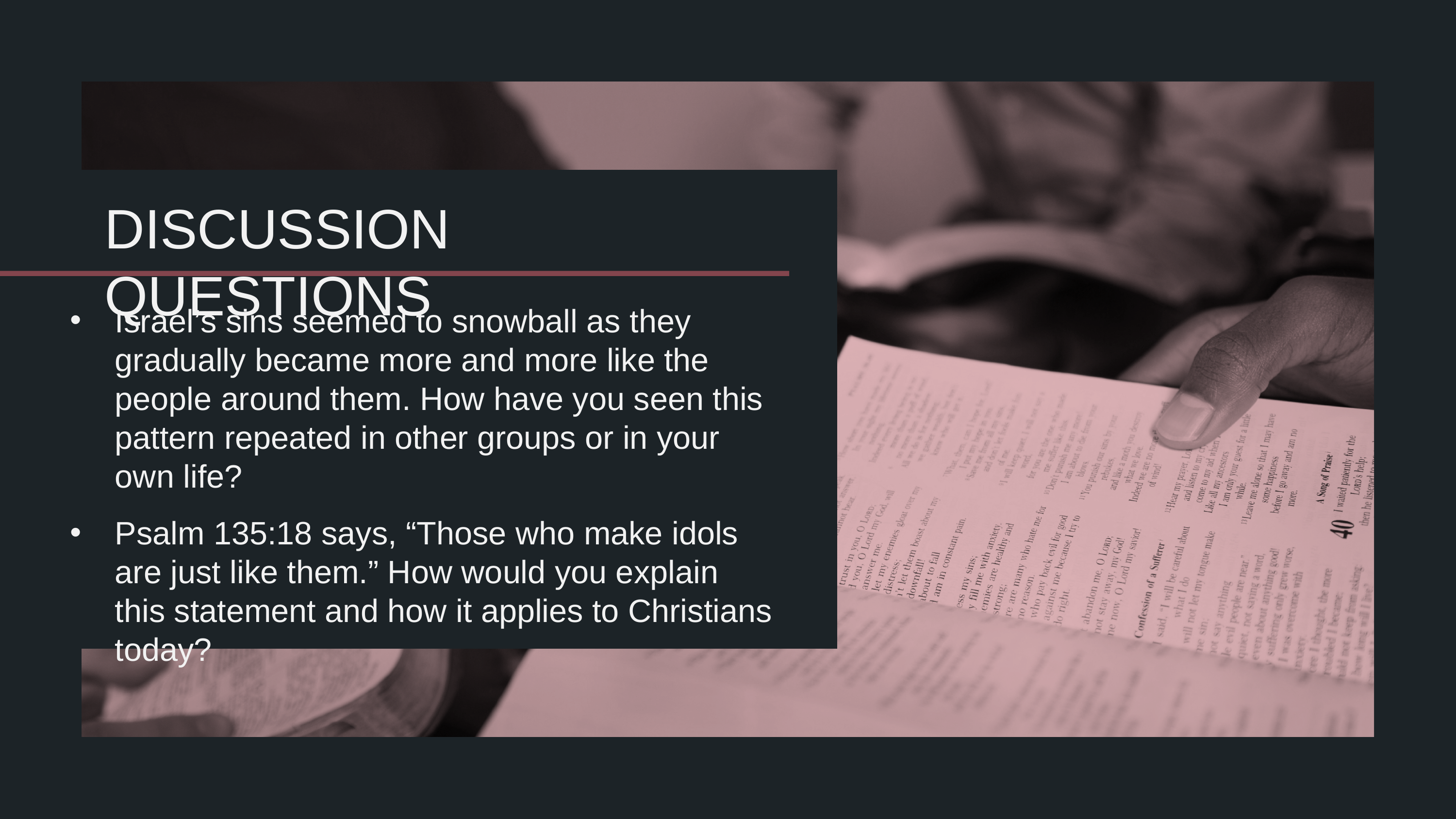

Israel’s sins seemed to snowball as they gradually became more and more like the people around them. How have you seen this pattern repeated in other groups or in your own life?
Psalm 135:18 says, “Those who make idols are just like them.” How would you explain this statement and how it applies to Christians today?